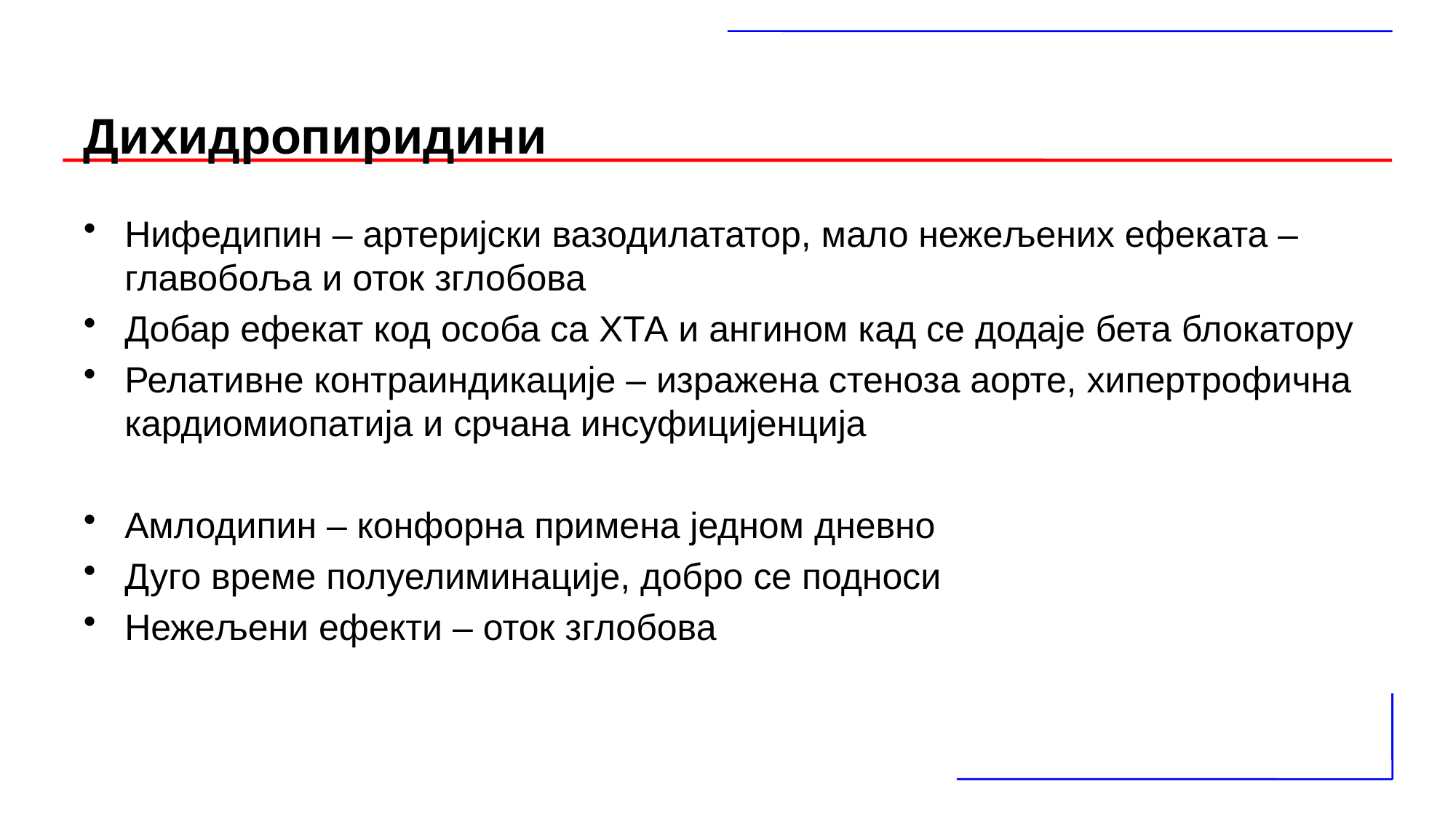

# Дихидропиридини
Нифедипин – артеријски вазодилататор, мало нежељених ефеката – главобоља и оток зглобова
Добар ефекат код особа са ХТА и ангином кад се додаје бета блокатору
Релативне контраиндикације – изражена стеноза аорте, хипертрофична кардиомиопатија и срчана инсуфицијенција

Амлодипин – конфорна примена једном дневно
Дуго време полуелиминације, добро се подноси
Нежељени ефекти – оток зглобова